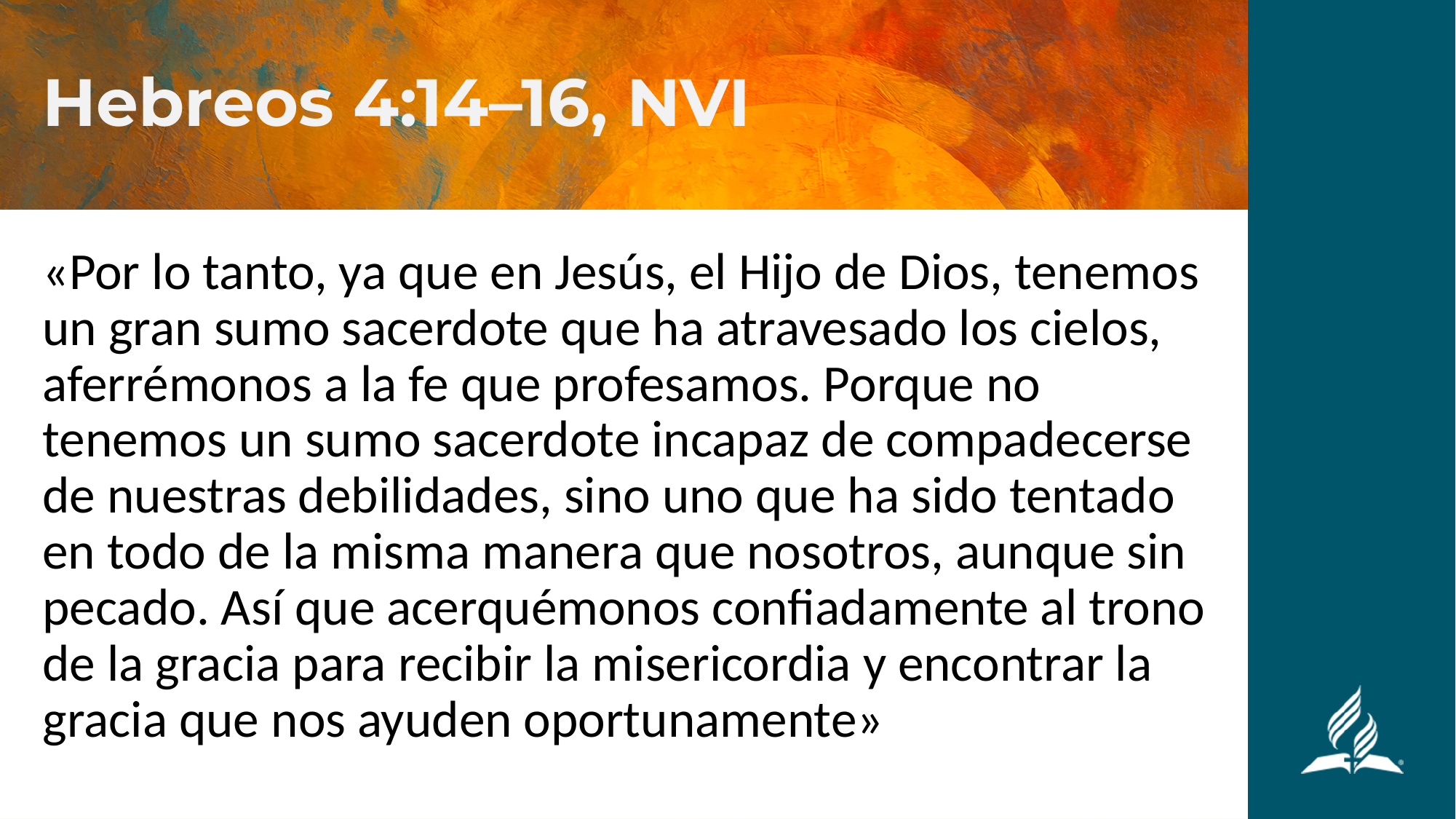

# Hebreos 4:14–16, NVI
«Por lo tanto, ya que en Jesús, el Hijo de Dios, tenemos un gran sumo sacerdote que ha atravesado los cielos, aferrémonos a la fe que profesamos. Porque no tenemos un sumo sacerdote incapaz de compadecerse de nuestras debilidades, sino uno que ha sido tentado en todo de la misma manera que nosotros, aunque sin pecado. Así que acerquémonos confiadamente al trono de la gracia para recibir la misericordia y encontrar la gracia que nos ayuden oportunamente»